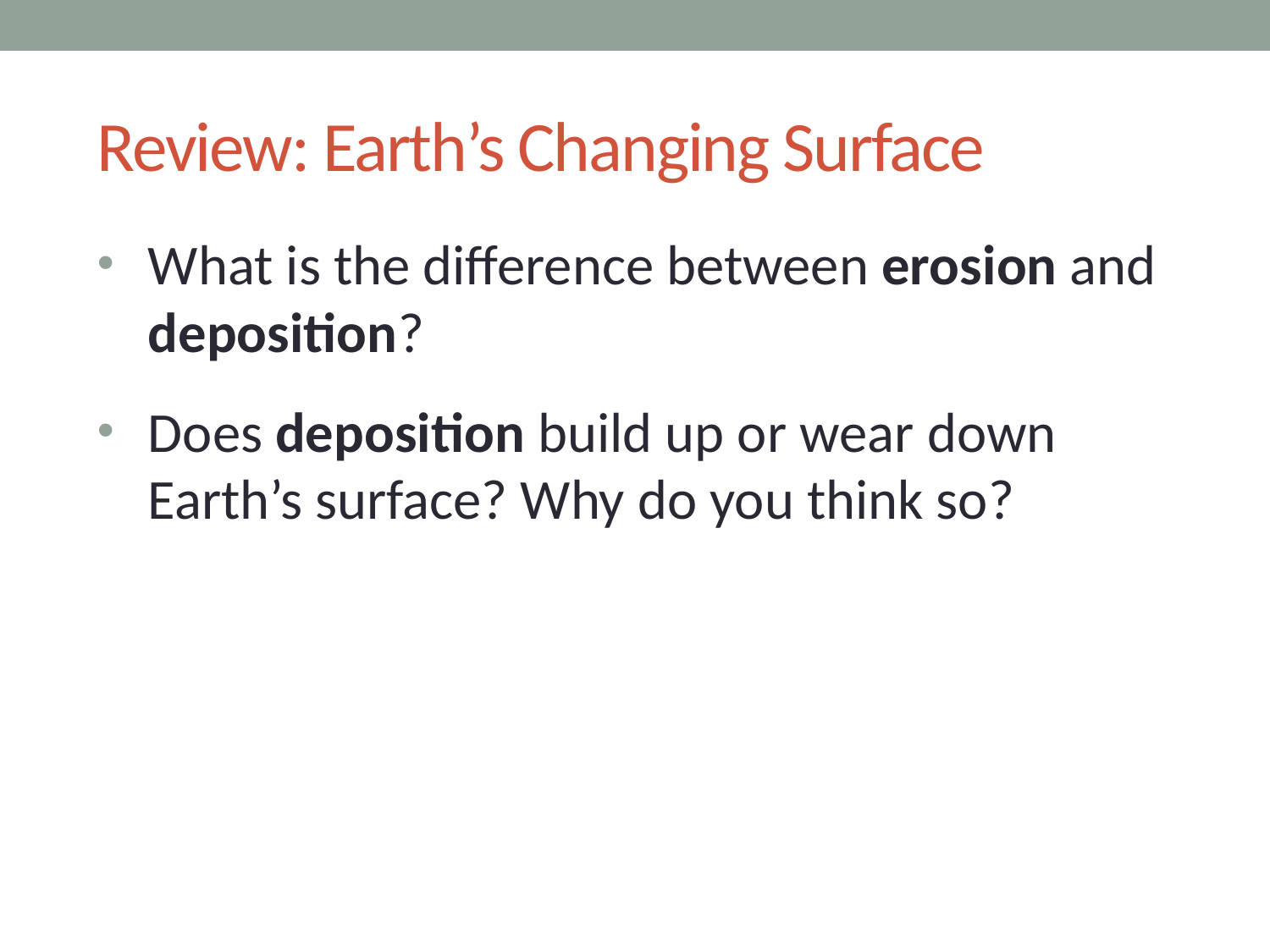

# Review: Earth’s Changing Surface
What is the difference between erosion and deposition?
Does deposition build up or wear down Earth’s surface? Why do you think so?